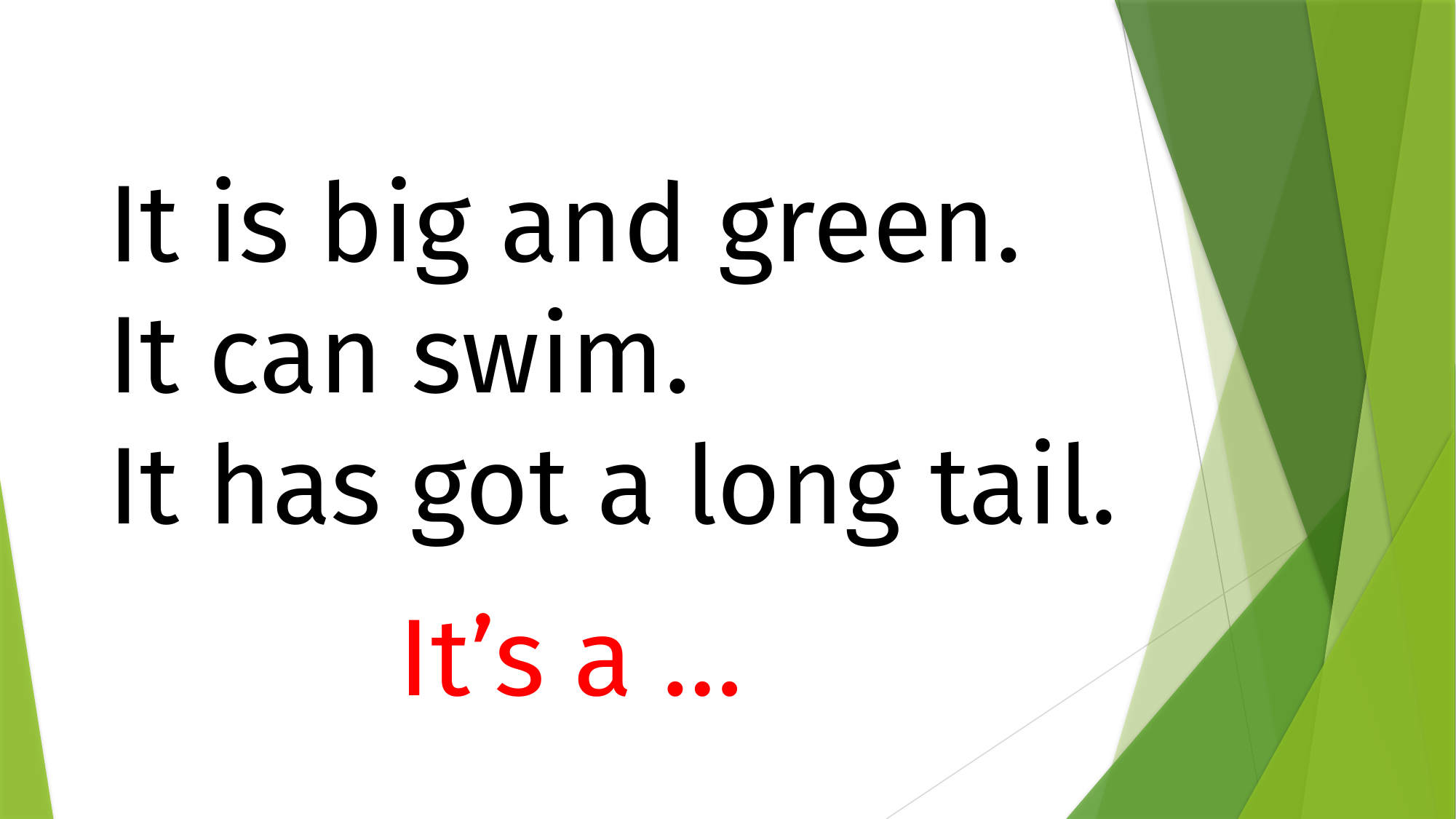

It is big and green.
It can swim.
It has got a long tail.
It’s a …